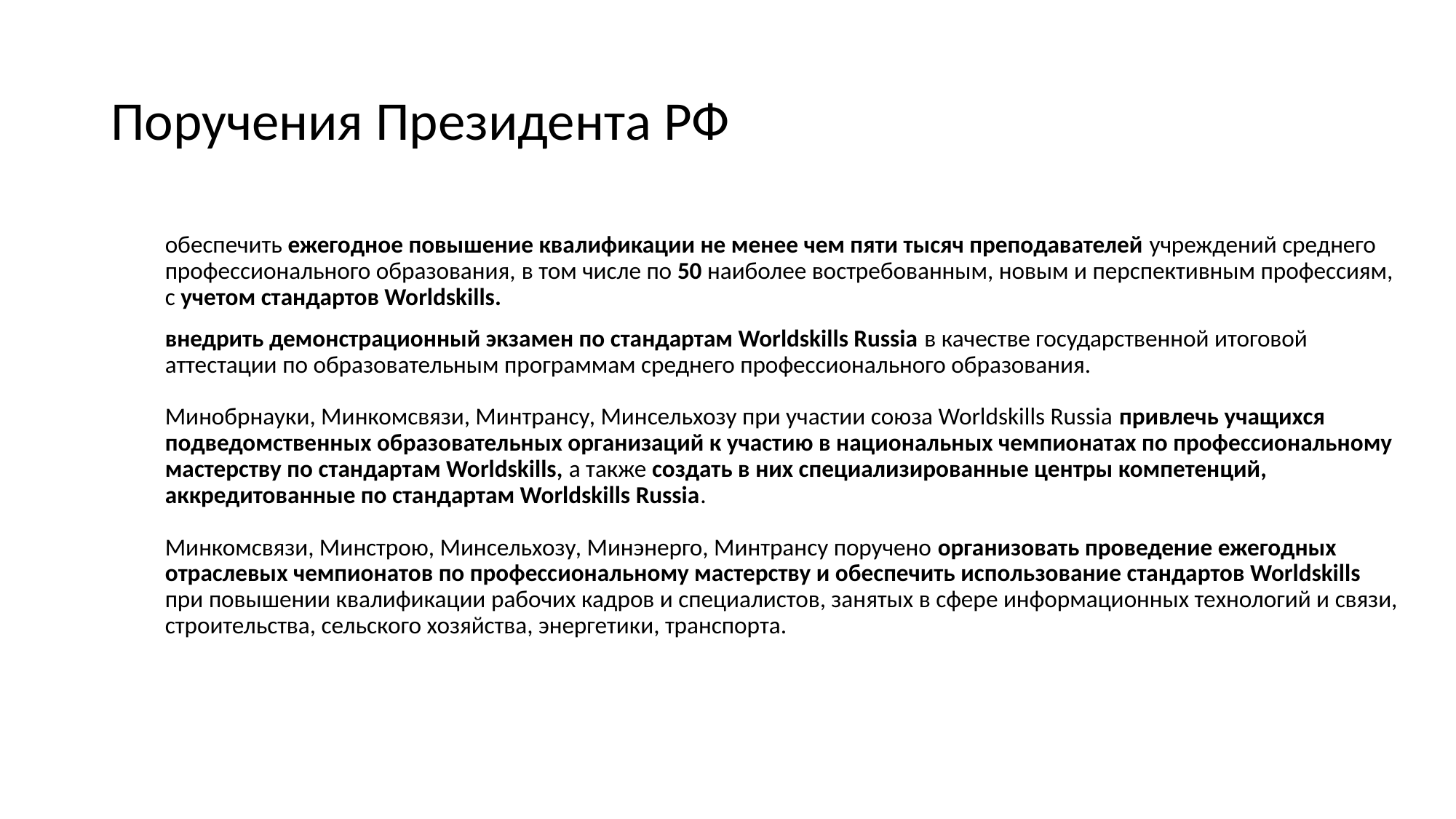

# Поручения Президента РФ
обеспечить ежегодное повышение квалификации не менее чем пяти тысяч преподавателей учреждений среднего профессионального образования, в том числе по 50 наиболее востребованным, новым и перспективным профессиям, с учетом стандартов Worldskills.
внедрить демонстрационный экзамен по стандартам Worldskills Russia в качестве государственной итоговой аттестации по образовательным программам среднего профессионального образования.
Минобрнауки, Минкомсвязи, Минтрансу, Минсельхозу при участии союза Worldskills Russia привлечь учащихся подведомственных образовательных организаций к участию в национальных чемпионатах по профессиональному мастерству по стандартам Worldskills, а также создать в них специализированные центры компетенций, аккредитованные по стандартам Worldskills Russia.
Минкомсвязи, Минстрою, Минсельхозу, Минэнерго, Минтрансу поручено организовать проведение ежегодных отраслевых чемпионатов по профессиональному мастерству и обеспечить использование стандартов Worldskills при повышении квалификации рабочих кадров и специалистов, занятых в сфере информационных технологий и связи, строительства, сельского хозяйства, энергетики, транспорта.